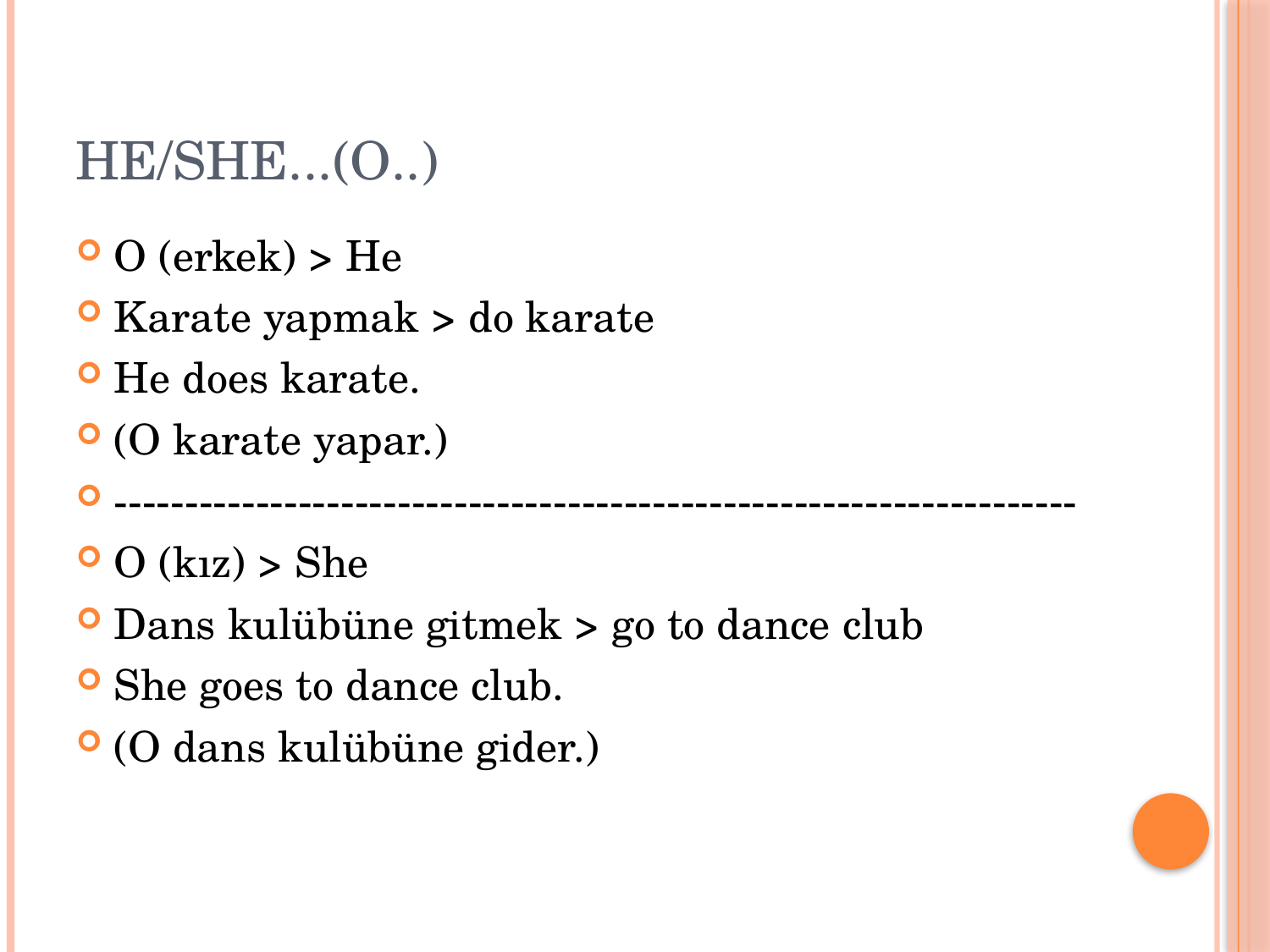

# He/she...(o..)
O (erkek) > He
Karate yapmak > do karate
He does karate.
(O karate yapar.)
--------------------------------------------------------------------
O (kız) > She
Dans kulübüne gitmek > go to dance club
She goes to dance club.
(O dans kulübüne gider.)